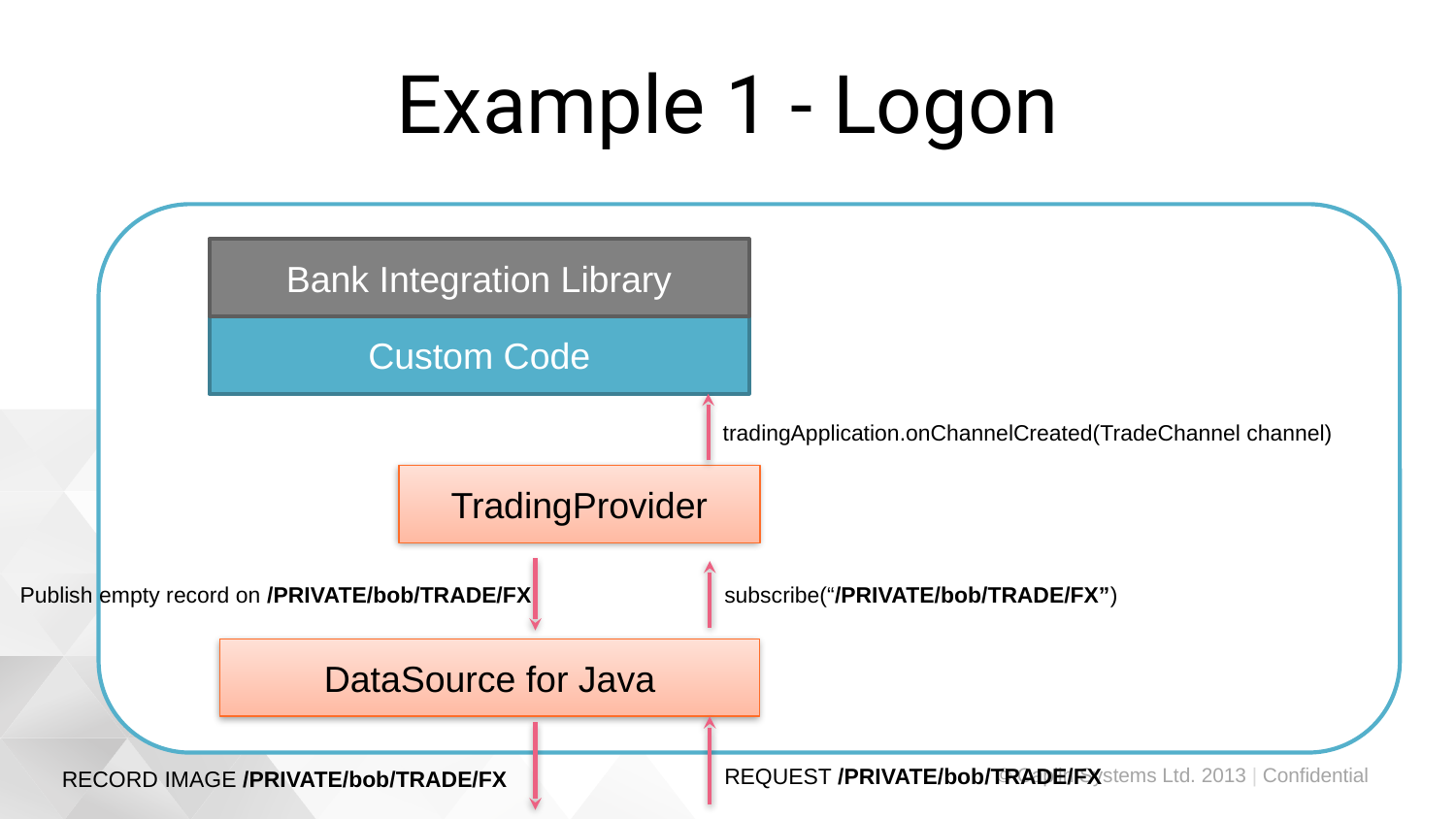

# Example 1 - Logon

Bank Integration Library
Custom Code
tradingApplication.onChannelCreated(TradeChannel channel)
TradingProvider
Publish empty record on /PRIVATE/bob/TRADE/FX
subscribe(“/PRIVATE/bob/TRADE/FX”)
DataSource for Java
REQUEST /PRIVATE/bob/TRADE/FX
RECORD IMAGE /PRIVATE/bob/TRADE/FX